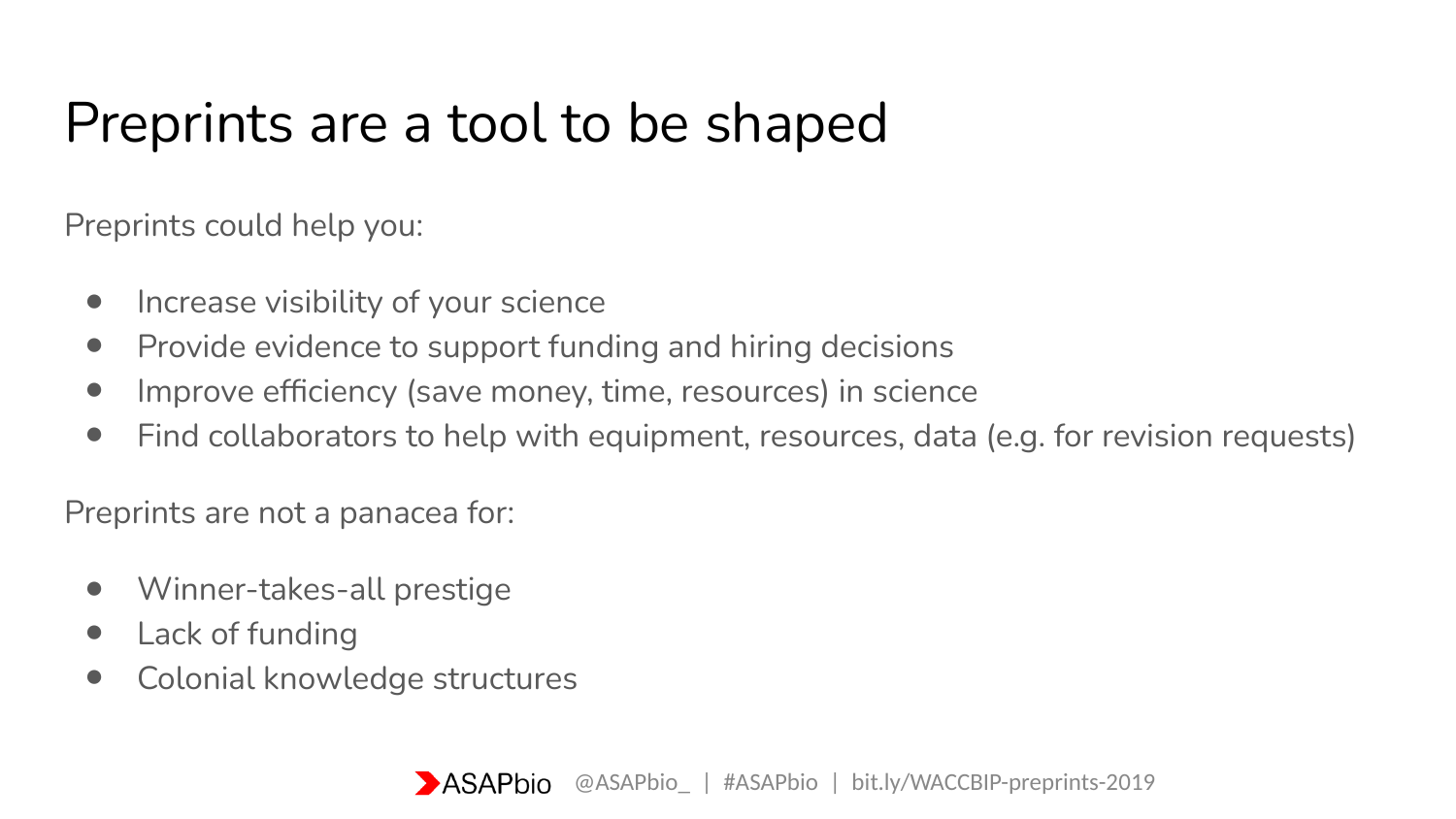

# Preprints are a tool to be shaped
Preprints could help you:
Increase visibility of your science
Provide evidence to support funding and hiring decisions
Improve efficiency (save money, time, resources) in science
Find collaborators to help with equipment, resources, data (e.g. for revision requests)
Preprints are not a panacea for:
Winner-takes-all prestige
Lack of funding
Colonial knowledge structures